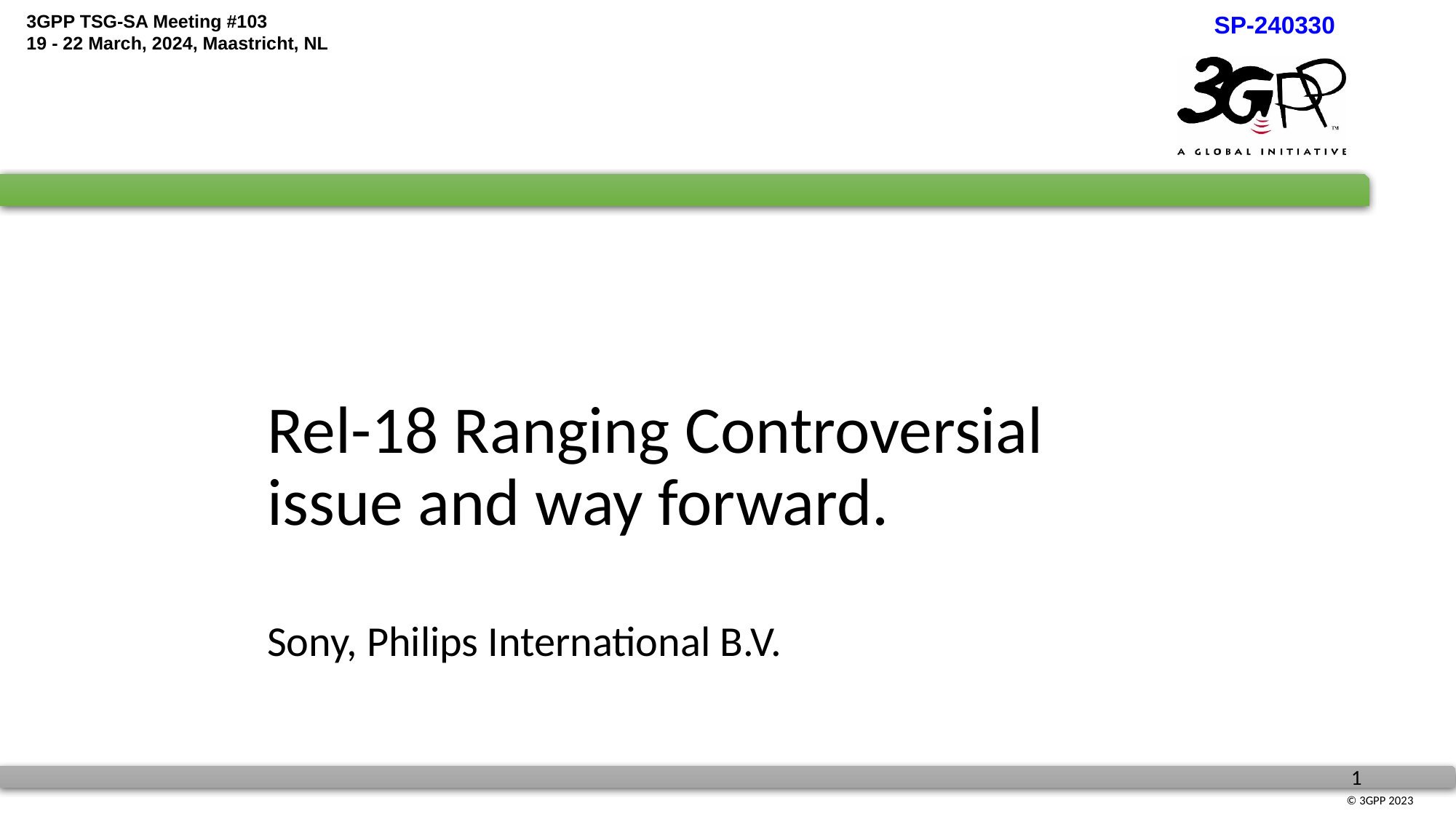

# Rel-18 Ranging Controversial issue and way forward.

Sony, Philips International B.V.